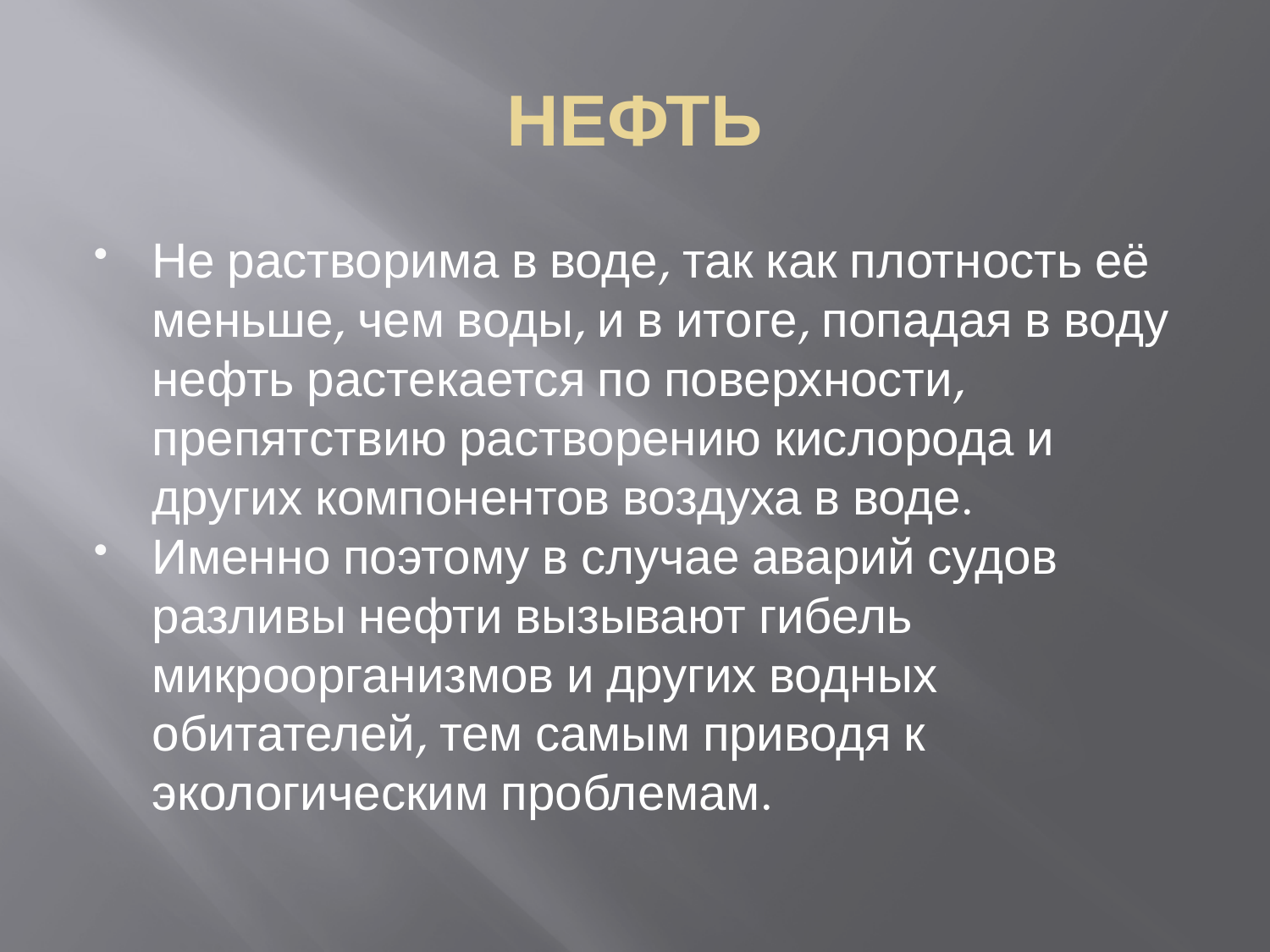

НЕФТЬ
Не растворима в воде, так как плотность её меньше, чем воды, и в итоге, попадая в воду нефть растекается по поверхности, препятствию растворению кислорода и других компонентов воздуха в воде.
Именно поэтому в случае аварий судов разливы нефти вызывают гибель микроорганизмов и других водных обитателей, тем самым приводя к экологическим проблемам.